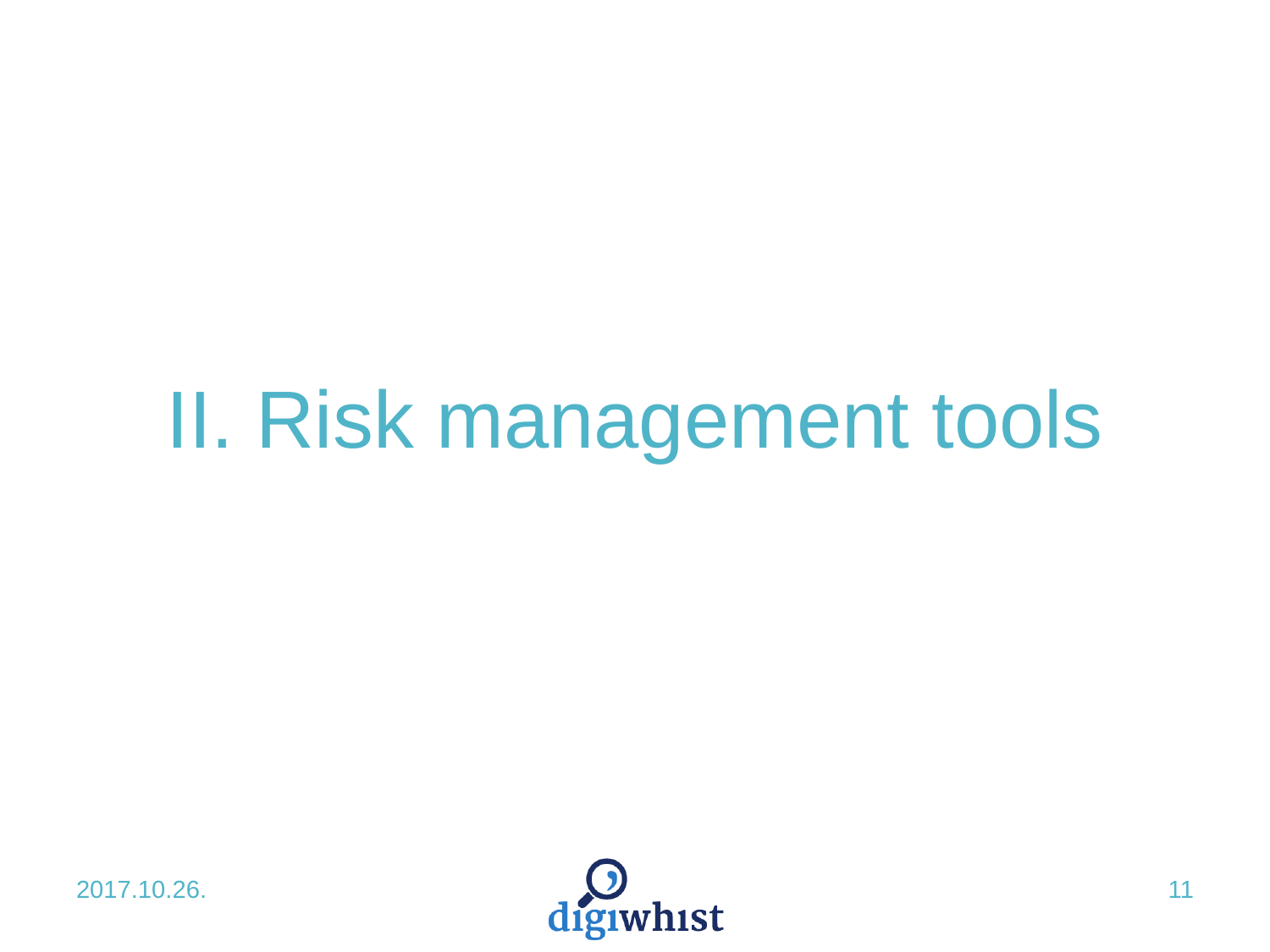

# II. Risk management tools
2017.10.26.
11